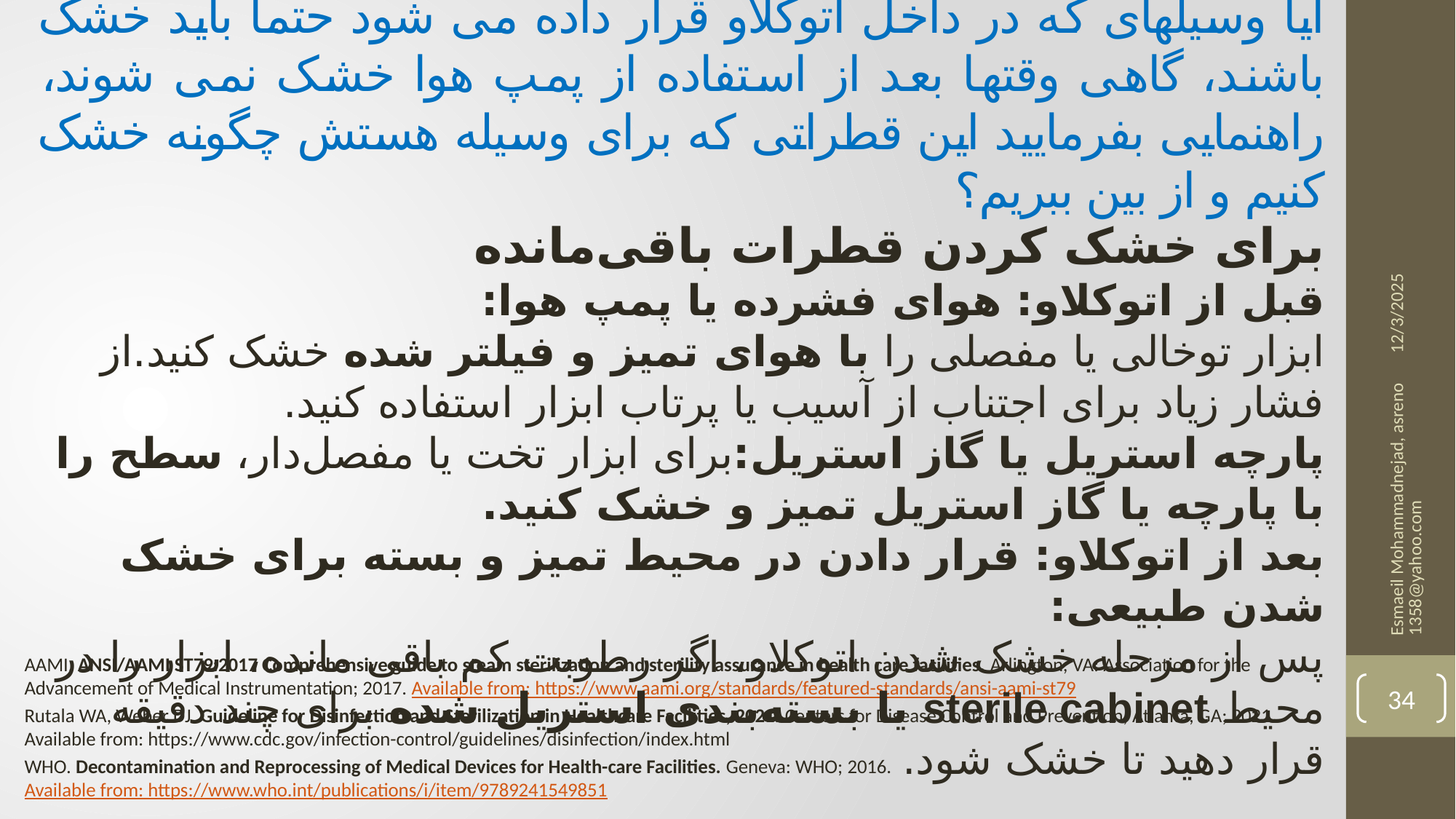

# ایا وسیلهای که در داخل اتوکلاو قرار داده می شود حتما باید خشک باشند، گاهی وقتها بعد از استفاده از پمپ هوا خشک نمی شوند، راهنمایی بفرمایید این قطراتی که برای وسیله هستش چگونه خشک کنیم و از بین ببریم؟
12/3/2025
برای خشک کردن قطرات باقی‌مانده
قبل از اتوکلاو: هوای فشرده یا پمپ هوا:
ابزار توخالی یا مفصلی را با هوای تمیز و فیلتر شده خشک کنید.از فشار زیاد برای اجتناب از آسیب یا پرتاب ابزار استفاده کنید.
پارچه استریل یا گاز استریل:برای ابزار تخت یا مفصل‌دار، سطح را با پارچه یا گاز استریل تمیز و خشک کنید.
بعد از اتوکلاو: قرار دادن در محیط تمیز و بسته برای خشک شدن طبیعی:
پس از مرحله خشک شدن اتوکلاو، اگر رطوبت کم باقی مانده، ابزار را در محیط sterile cabinet یا بسته‌بندی استریل شده برای چند دقیقه قرار دهید تا خشک شود.
Esmaeil Mohammadnejad, asreno1358@yahoo.com
AAMI. ANSI/AAMI ST79:2017 Comprehensive guide to steam sterilization and sterility assurance in health care facilities. Arlington, VA: Association for the Advancement of Medical Instrumentation; 2017. Available from: https://www.aami.org/standards/featured-standards/ansi-aami-st79
Rutala WA, Weber DJ. Guideline for Disinfection and Sterilization in Healthcare Facilities, 2021. Centers for Disease Control and Prevention, Atlanta, GA; 2021. Available from: https://www.cdc.gov/infection-control/guidelines/disinfection/index.html
WHO. Decontamination and Reprocessing of Medical Devices for Health-care Facilities. Geneva: WHO; 2016. Available from: https://www.who.int/publications/i/item/9789241549851

34